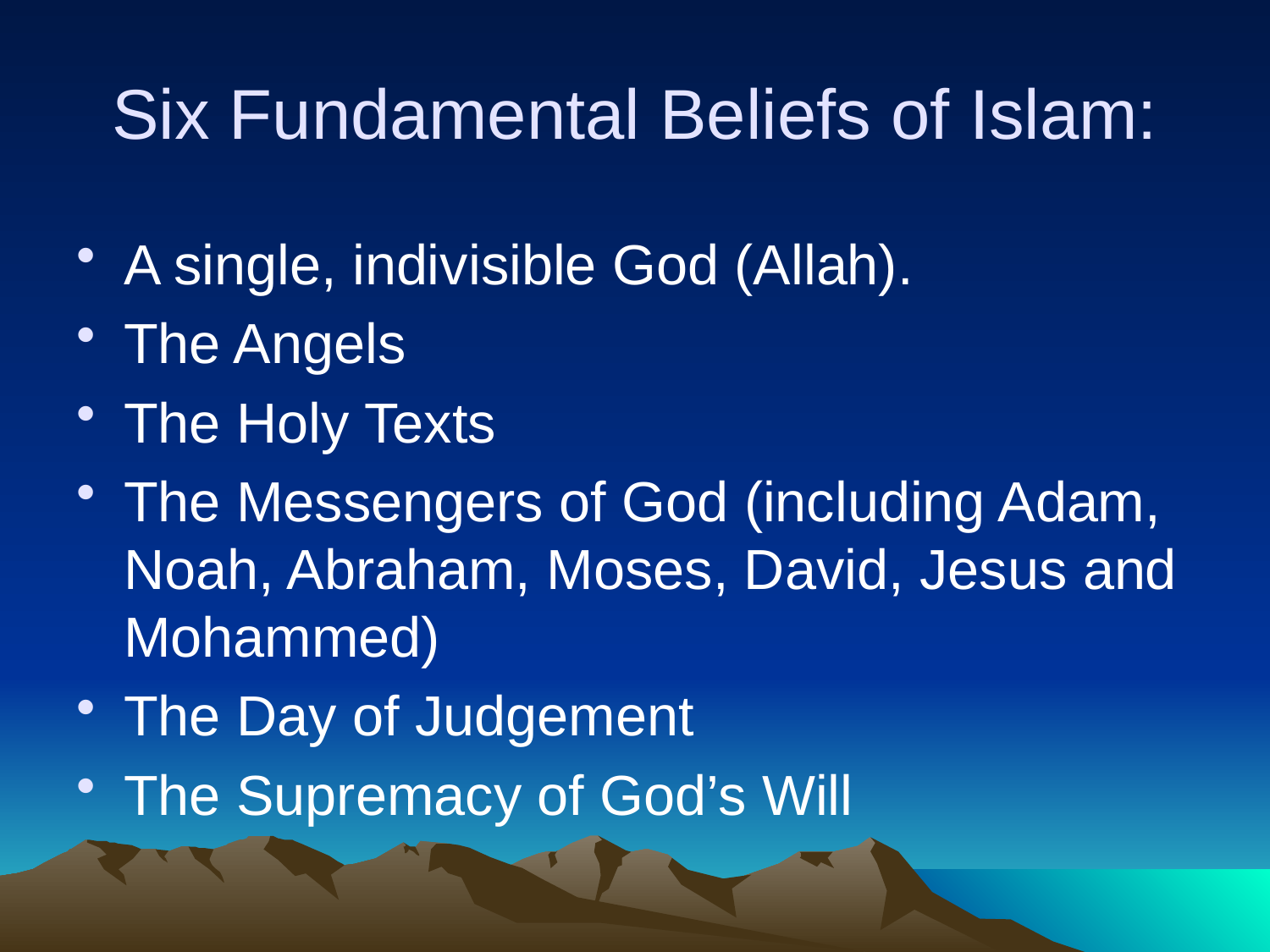

# Six Fundamental Beliefs of Islam:
A single, indivisible God (Allah).
The Angels
The Holy Texts
The Messengers of God (including Adam, Noah, Abraham, Moses, David, Jesus and Mohammed)
The Day of Judgement
The Supremacy of God’s Will